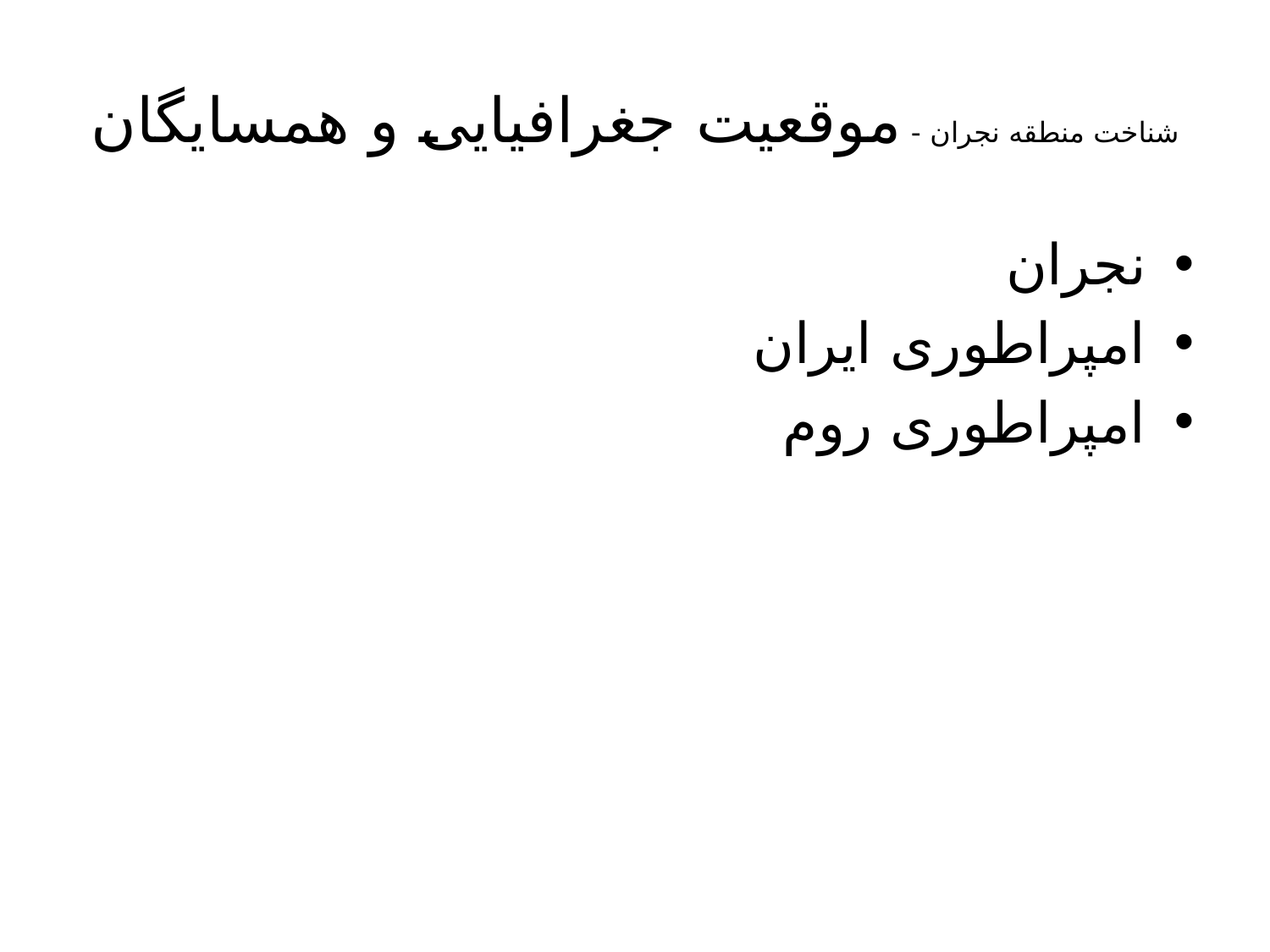

# شناخت منطقه نجران - موقعیت جغرافیایی و همسایگان
نجران
امپراطوری ایران
امپراطوری روم